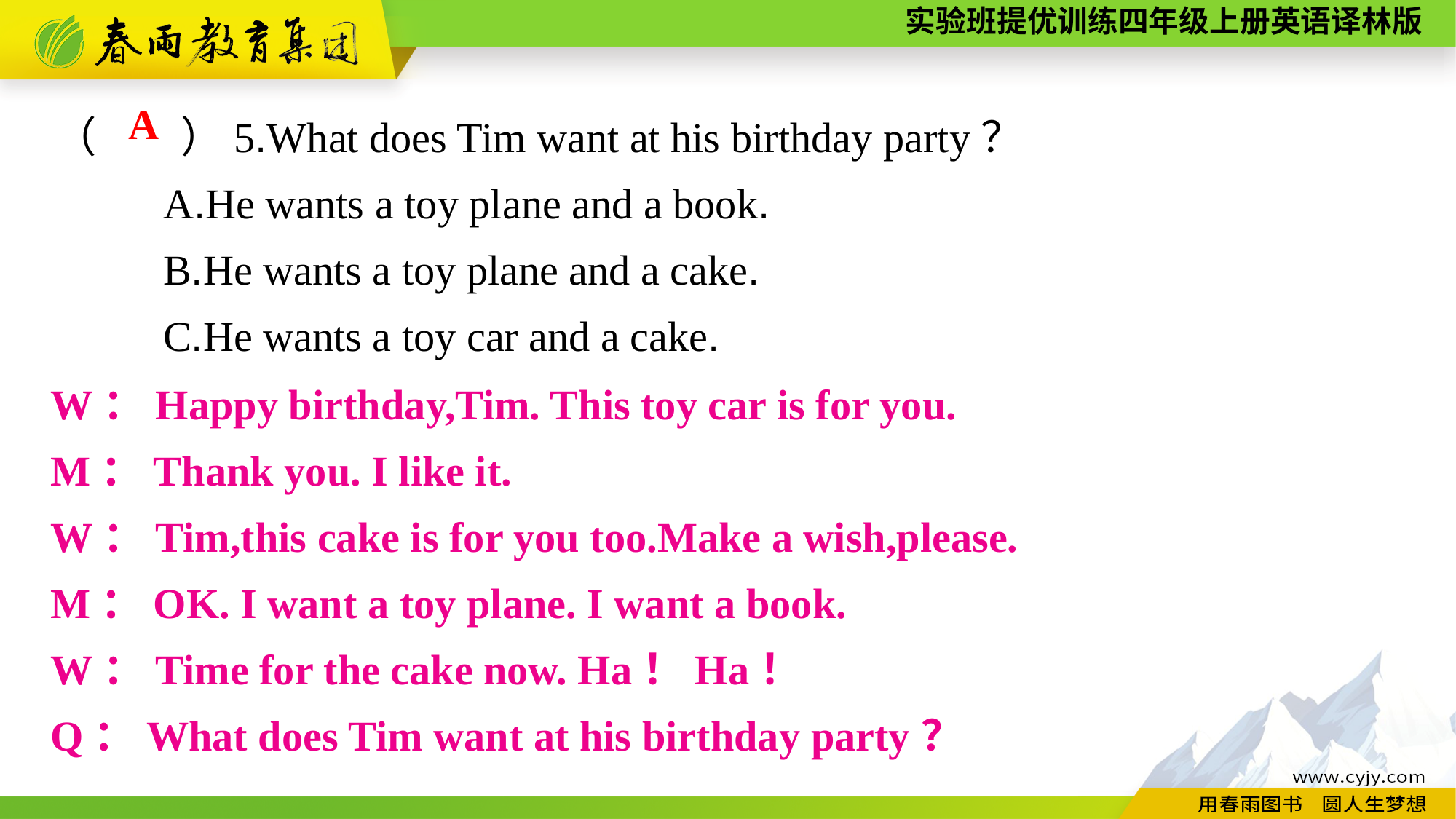

（　　）5.What does Tim want at his birthday party？
	A.He wants a toy plane and a book.
	B.He wants a toy plane and a cake.
	C.He wants a toy car and a cake.
A
W：Happy birthday,Tim. This toy car is for you.
M：Thank you. I like it.
W：Tim,this cake is for you too.Make a wish,please.
M：OK. I want a toy plane. I want a book.
W：Time for the cake now. Ha！Ha！
Q：What does Tim want at his birthday party？